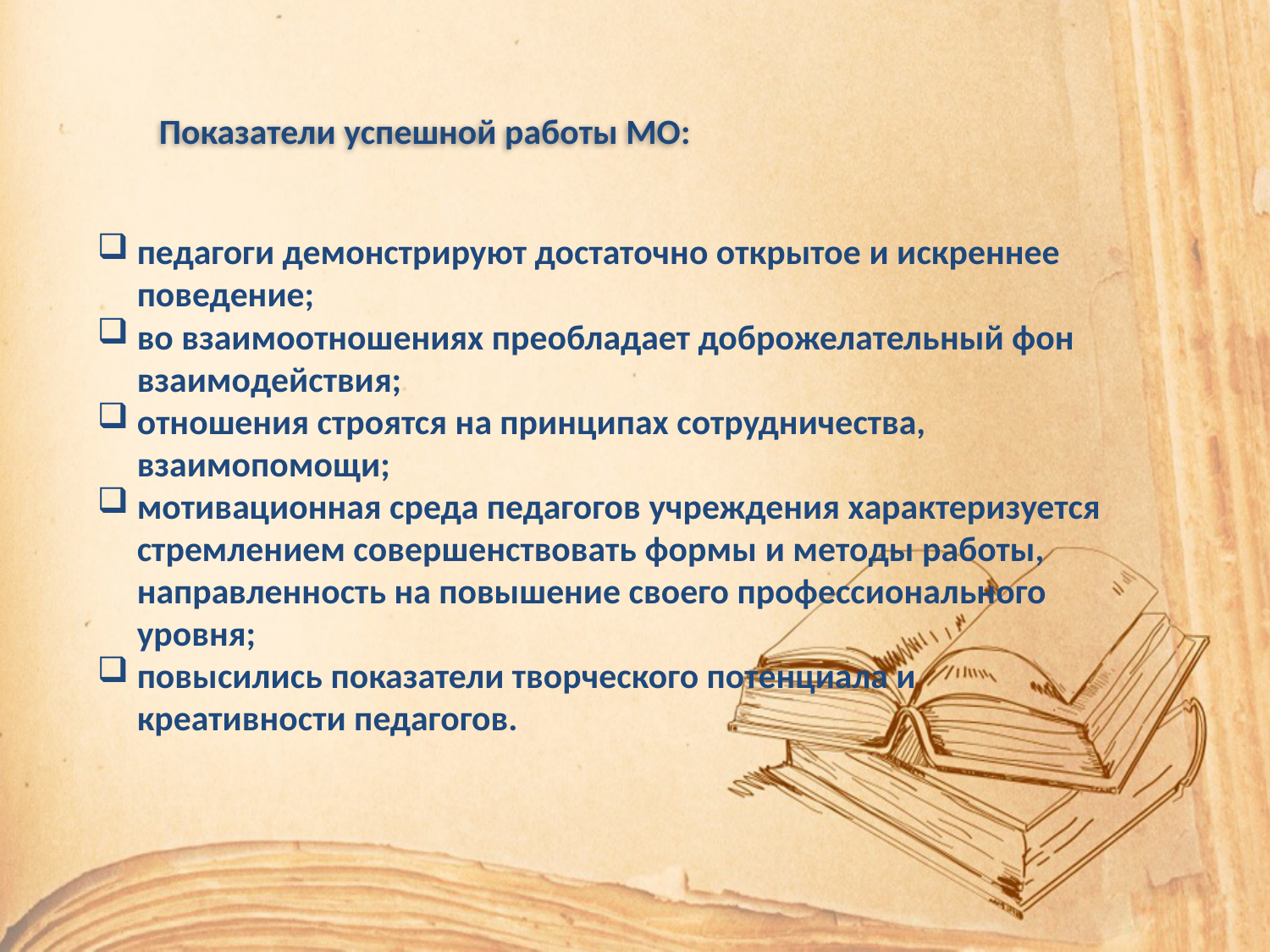

Показатели успешной работы МО:
педагоги демонстрируют достаточно открытое и искреннее поведение;
во взаимоотношениях преобладает доброжелательный фон взаимодействия;
отношения строятся на принципах сотрудничества, взаимопомощи;
мотивационная среда педагогов учреждения характеризуется стремлением совершенствовать формы и методы работы, направленность на повышение своего профессионального уровня;
повысились показатели творческого потенциала и креативности педагогов.